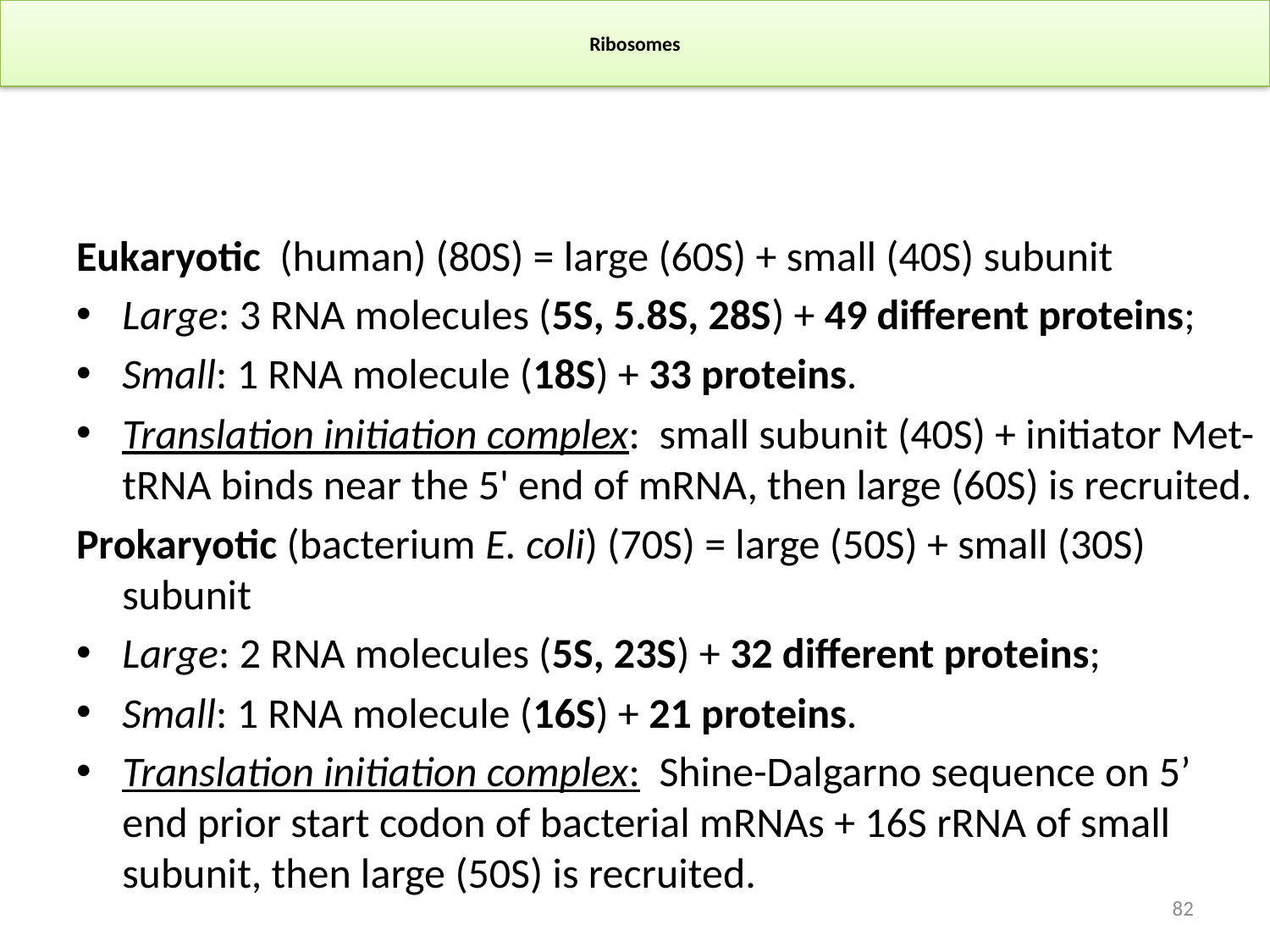

# Ribosomes
Eukaryotic  (human) (80S) = large (60S) + small (40S) subunit
Large: 3 RNA molecules (5S, 5.8S, 28S) + 49 different proteins;
Small: 1 RNA molecule (18S) + 33 proteins.
Translation initiation complex:  small subunit (40S) + initiator Met-tRNA binds near the 5' end of mRNA, then large (60S) is recruited.
Prokaryotic (bacterium E. coli) (70S) = large (50S) + small (30S) subunit
Large: 2 RNA molecules (5S, 23S) + 32 different proteins;
Small: 1 RNA molecule (16S) + 21 proteins.
Translation initiation complex:  Shine-Dalgarno sequence on 5’ end prior start codon of bacterial mRNAs + 16S rRNA of small subunit, then large (50S) is recruited.

82